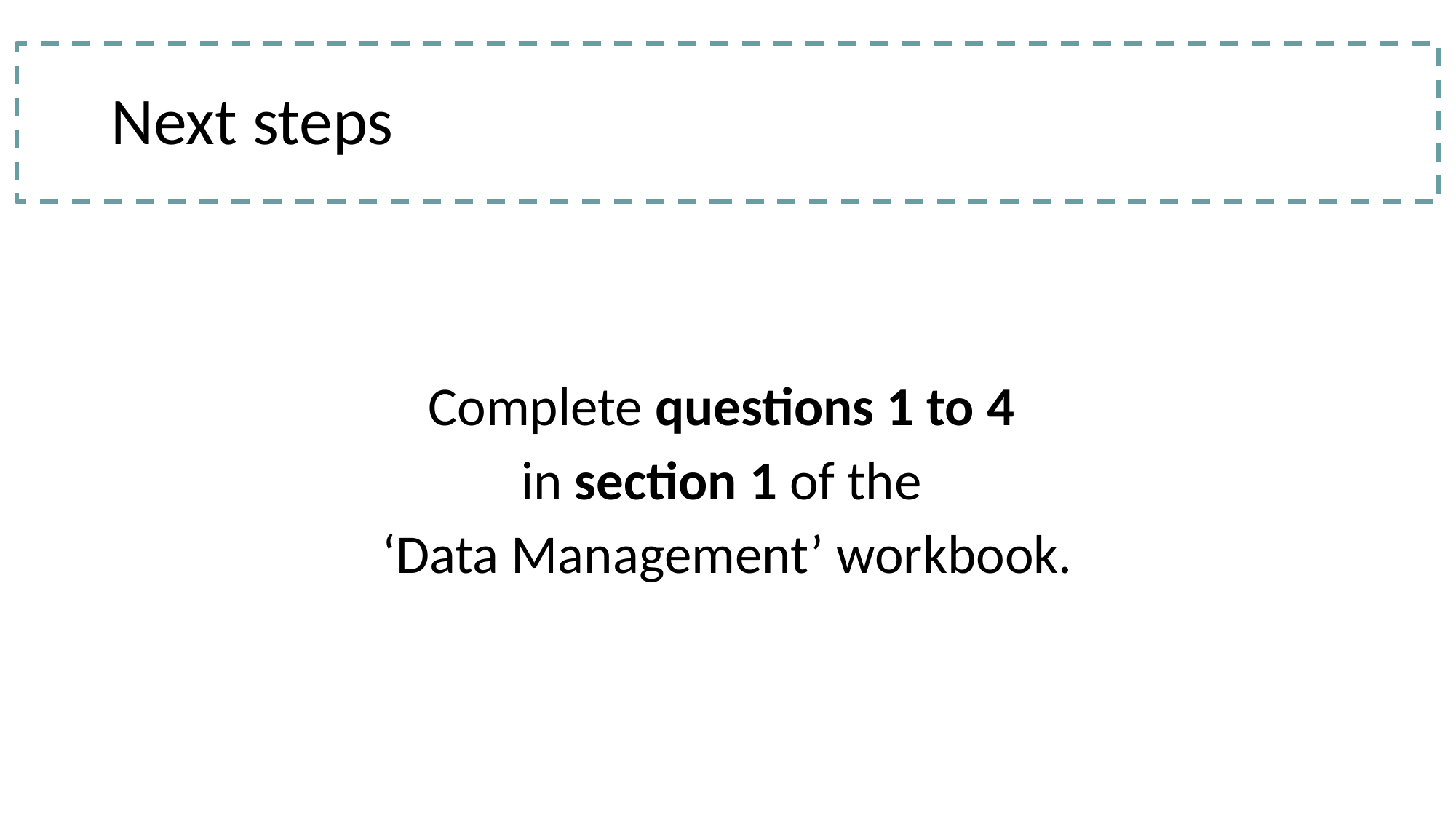

# Next steps

Complete questions 1 to 4
in section 1 of the
‘Data Management’ workbook.